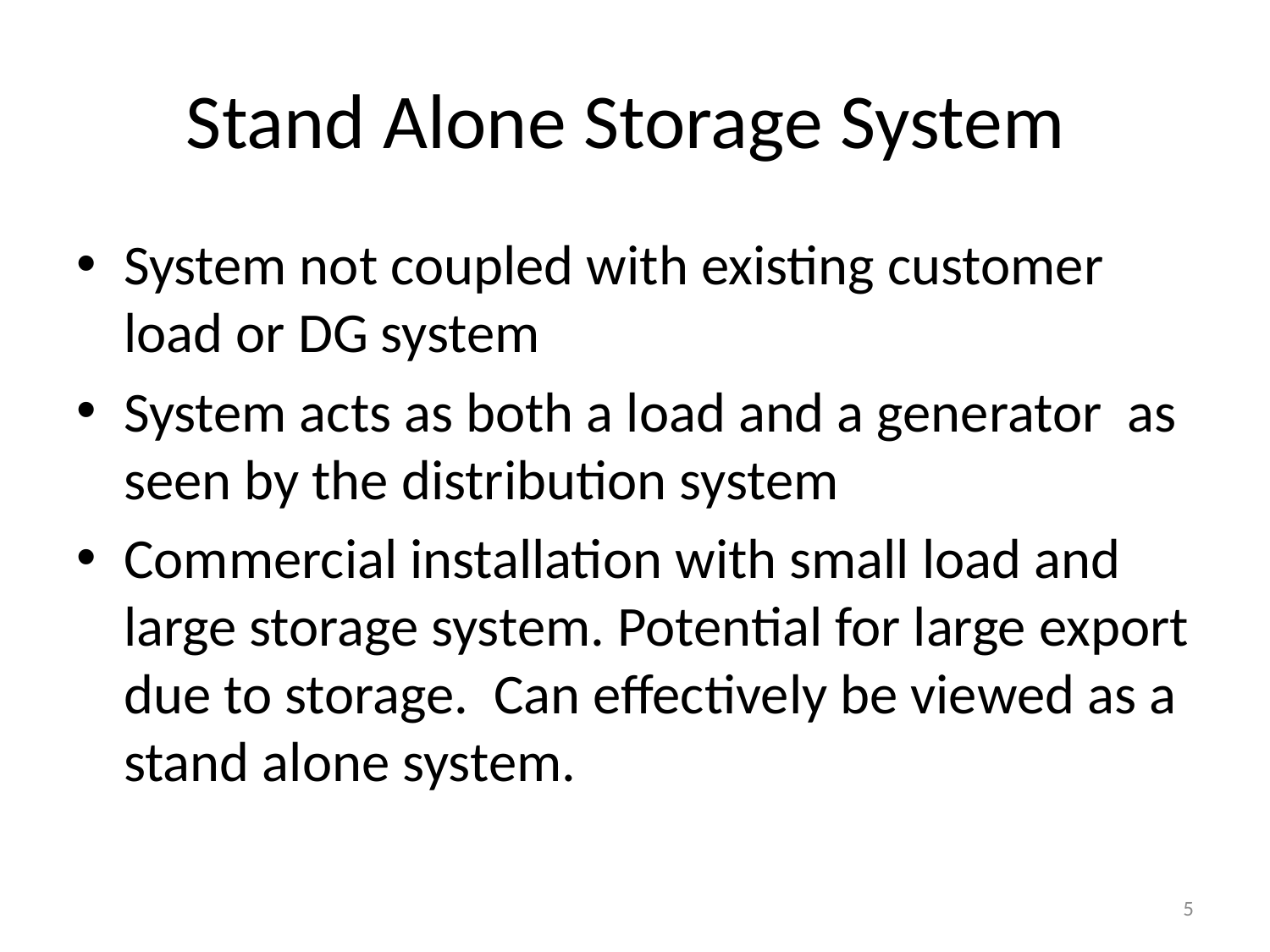

# Stand Alone Storage System
System not coupled with existing customer load or DG system
System acts as both a load and a generator  as seen by the distribution system
Commercial installation with small load and large storage system. Potential for large export due to storage.  Can effectively be viewed as a stand alone system.
5